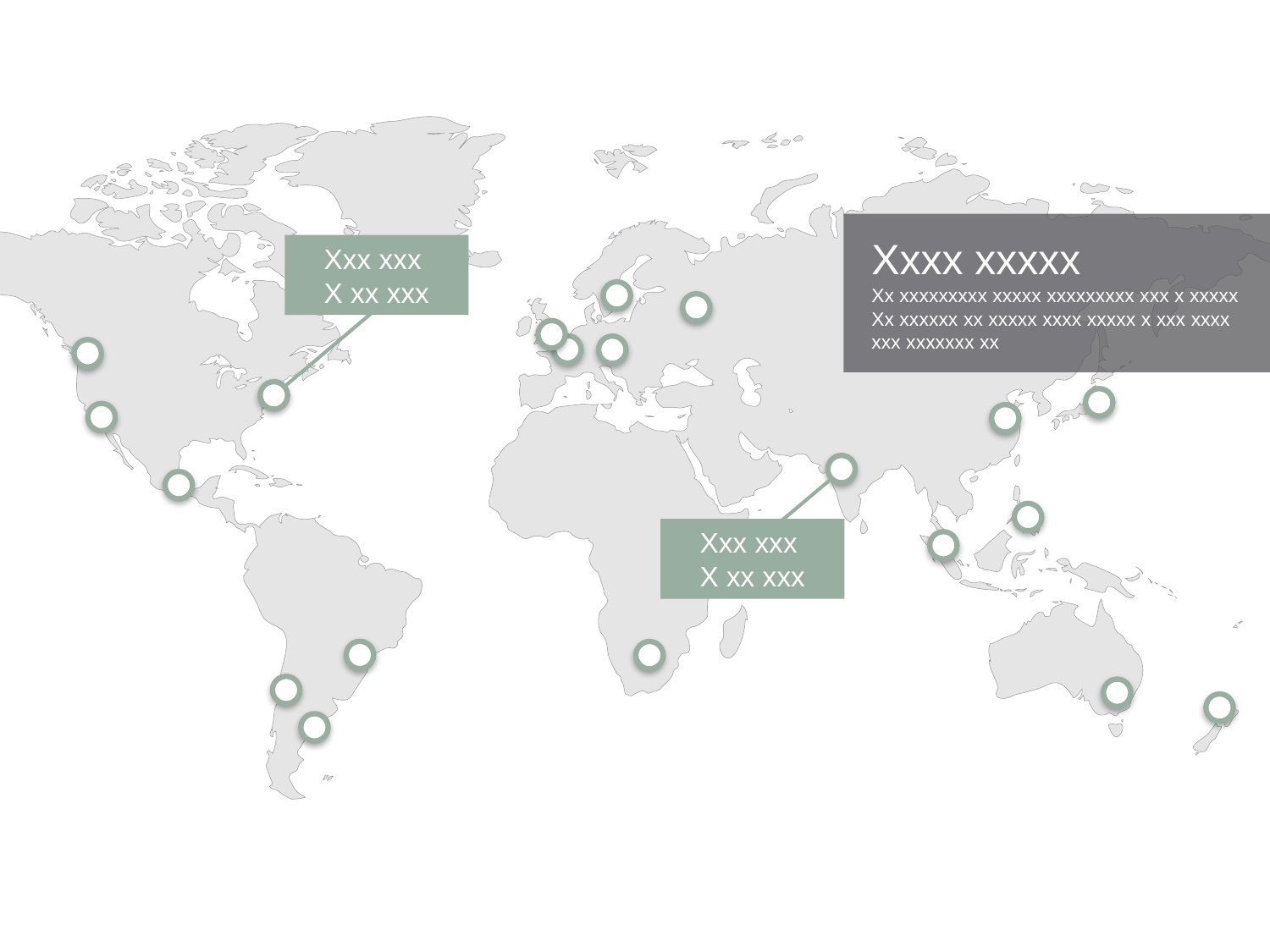

Xxxx xxxxx
Xx xxxxxxxxx xxxxx xxxxxxxxx xxx x xxxxx Xx xxxxxx xx xxxxx xxxx xxxxx x xxx xxxx xxx xxxxxxx xx
Xxx xxx
X xx xxx

Xxx xxx
X xx xxx